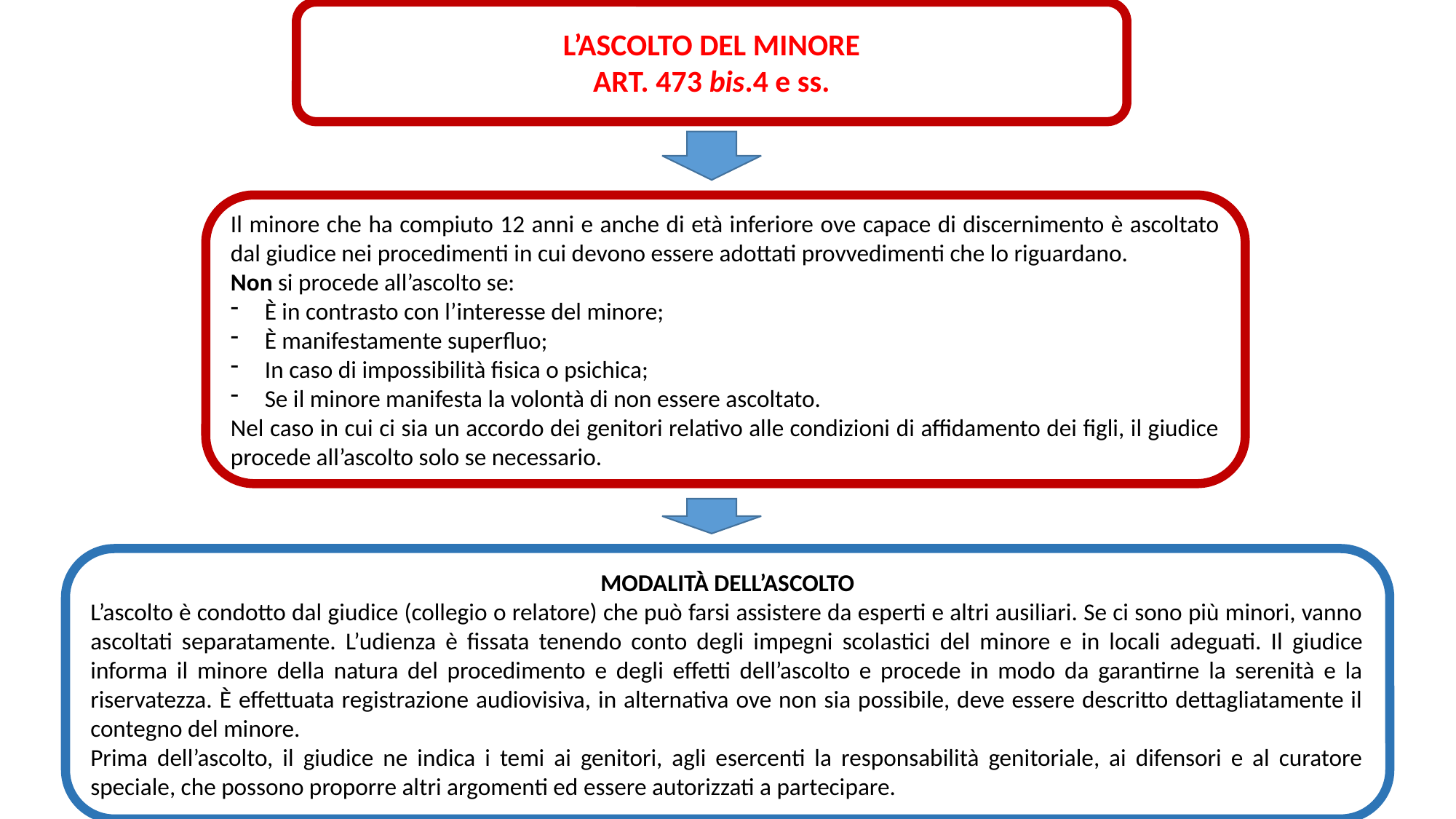

L’ASCOLTO DEL MINORE
ART. 473 bis.4 e ss.

Il minore che ha compiuto 12 anni e anche di età inferiore ove capace di discernimento è ascoltato dal giudice nei procedimenti in cui devono essere adottati provvedimenti che lo riguardano.
Non si procede all’ascolto se:
È in contrasto con l’interesse del minore;
È manifestamente superfluo;
In caso di impossibilità fisica o psichica;
Se il minore manifesta la volontà di non essere ascoltato.
Nel caso in cui ci sia un accordo dei genitori relativo alle condizioni di affidamento dei figli, il giudice procede all’ascolto solo se necessario.

MODALITÀ DELL’ASCOLTO
L’ascolto è condotto dal giudice (collegio o relatore) che può farsi assistere da esperti e altri ausiliari. Se ci sono più minori, vanno ascoltati separatamente. L’udienza è fissata tenendo conto degli impegni scolastici del minore e in locali adeguati. Il giudice informa il minore della natura del procedimento e degli effetti dell’ascolto e procede in modo da garantirne la serenità e la riservatezza. È effettuata registrazione audiovisiva, in alternativa ove non sia possibile, deve essere descritto dettagliatamente il contegno del minore.
Prima dell’ascolto, il giudice ne indica i temi ai genitori, agli esercenti la responsabilità genitoriale, ai difensori e al curatore speciale, che possono proporre altri argomenti ed essere autorizzati a partecipare.